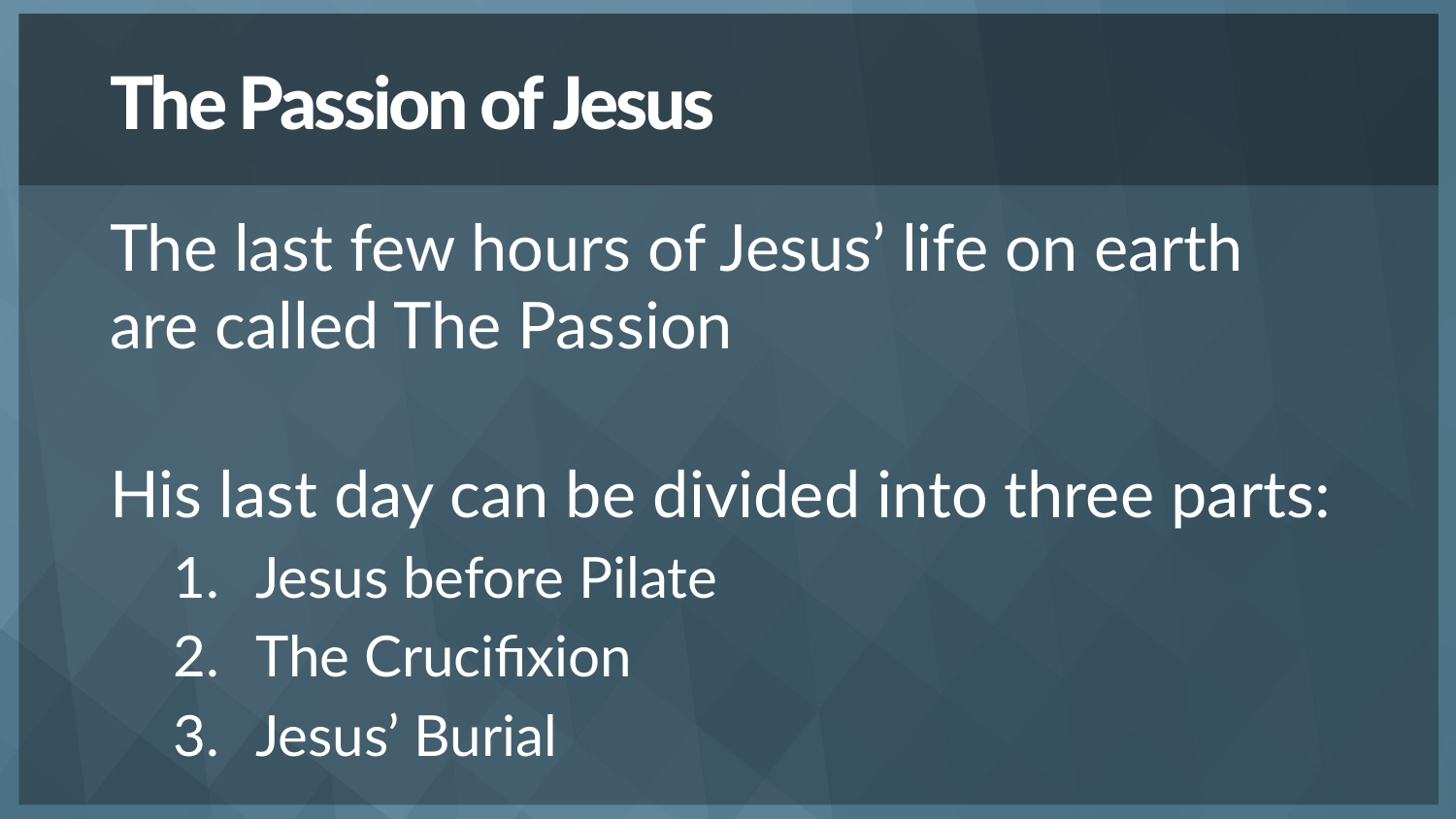

# The Passion of Jesus
The last few hours of Jesus’ life on earth are called The Passion
His last day can be divided into three parts:
Jesus before Pilate
The Crucifixion
Jesus’ Burial